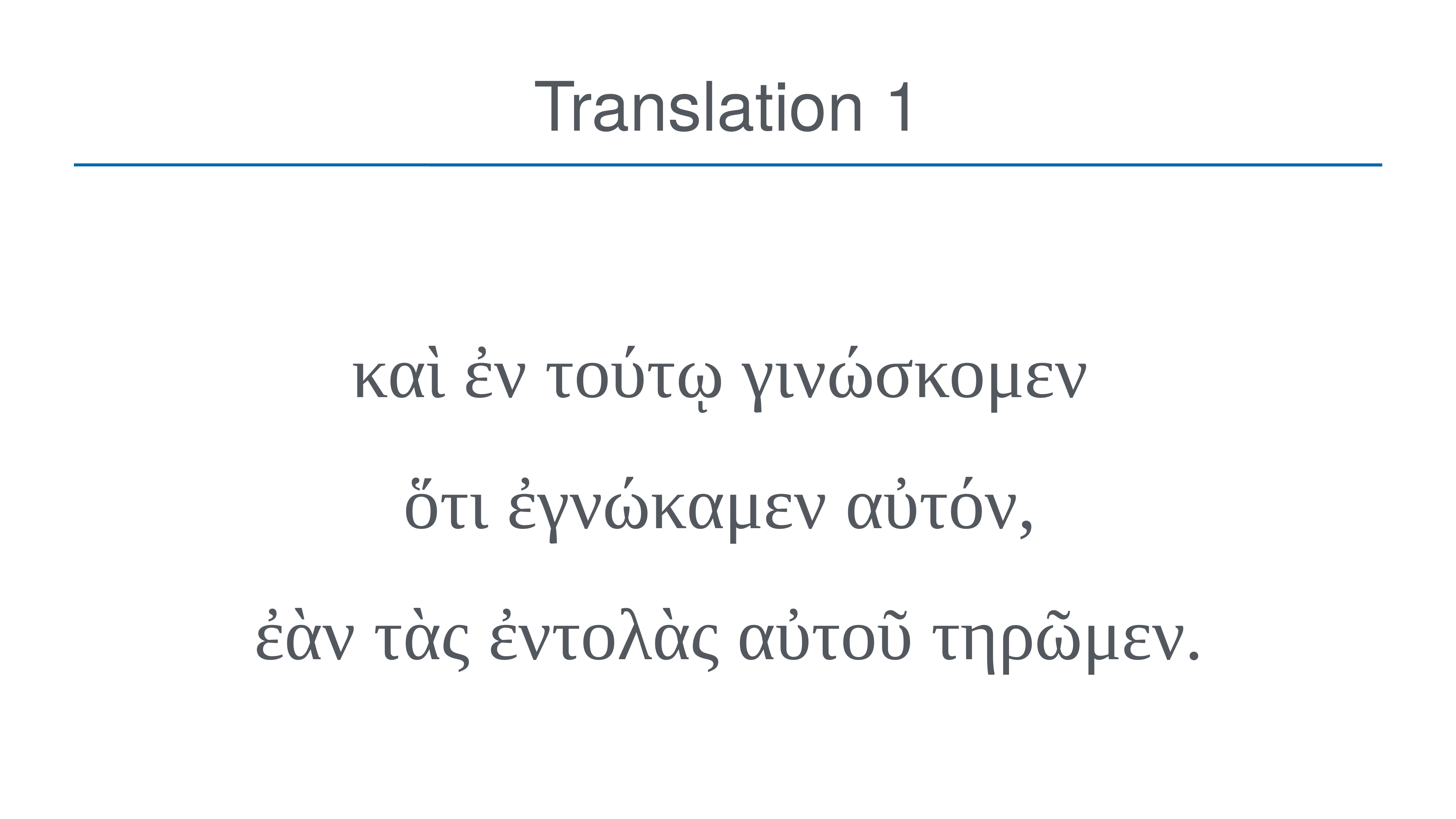

# Translation 1
καὶ ἐν τούτῳ γινώσκομεν
ὅτι ἐγνώκαμεν αὐτόν,
ἐὰν τὰς ἐντολὰς αὐτοῦ τηρῶμεν.